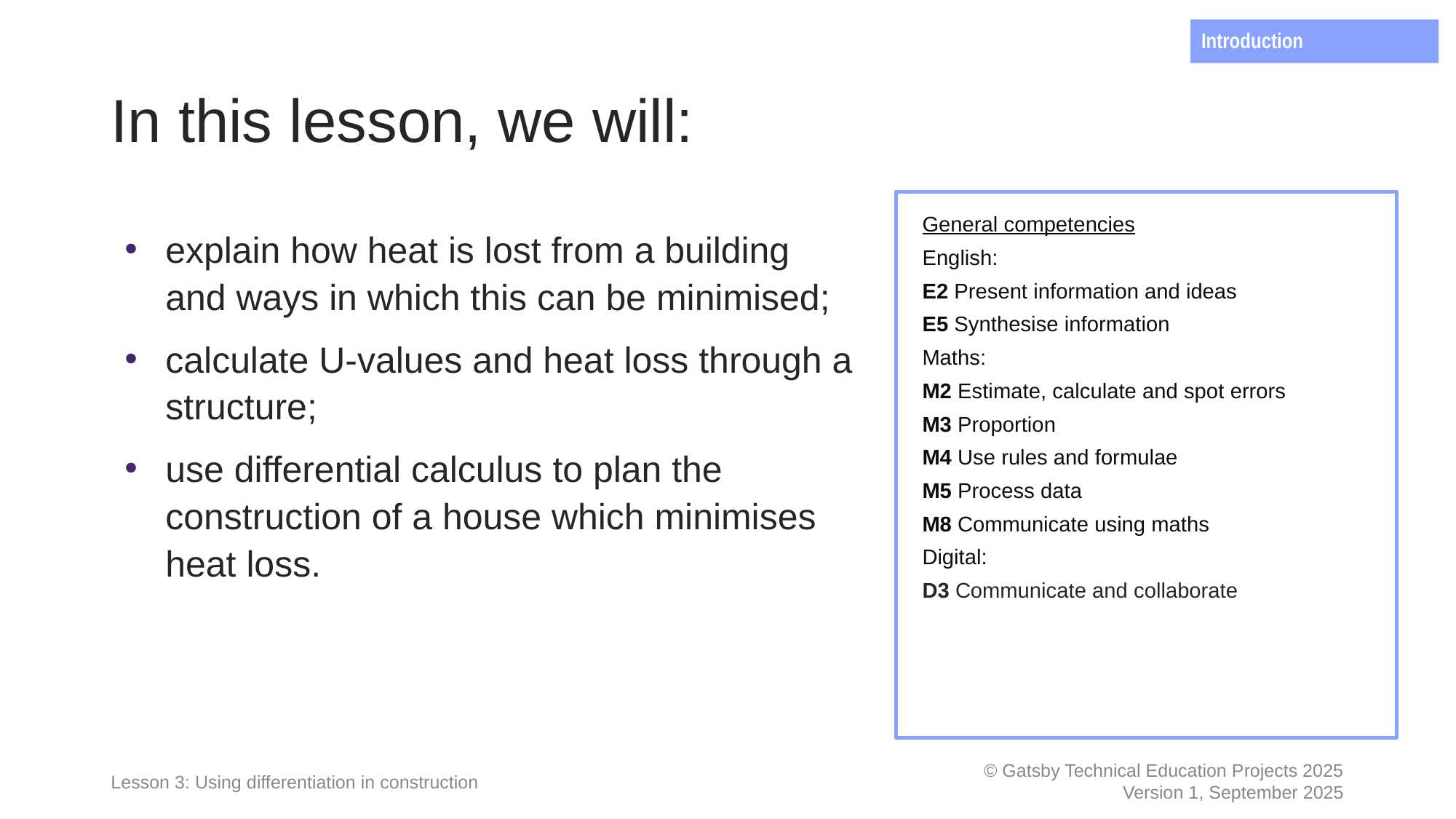

Introduction
# In this lesson, we will:
General competencies
English:
E2 Present information and ideas
E5 Synthesise information
Maths:
M2 Estimate, calculate and spot errors
M3 Proportion
M4 Use rules and formulae
M5 Process data
M8 Communicate using maths
Digital:
D3 Communicate and collaborate
explain how heat is lost from a building and ways in which this can be minimised;
calculate U-values and heat loss through a structure;
use differential calculus to plan the construction of a house which minimises heat loss.

Lesson 3: Using differentiation in construction